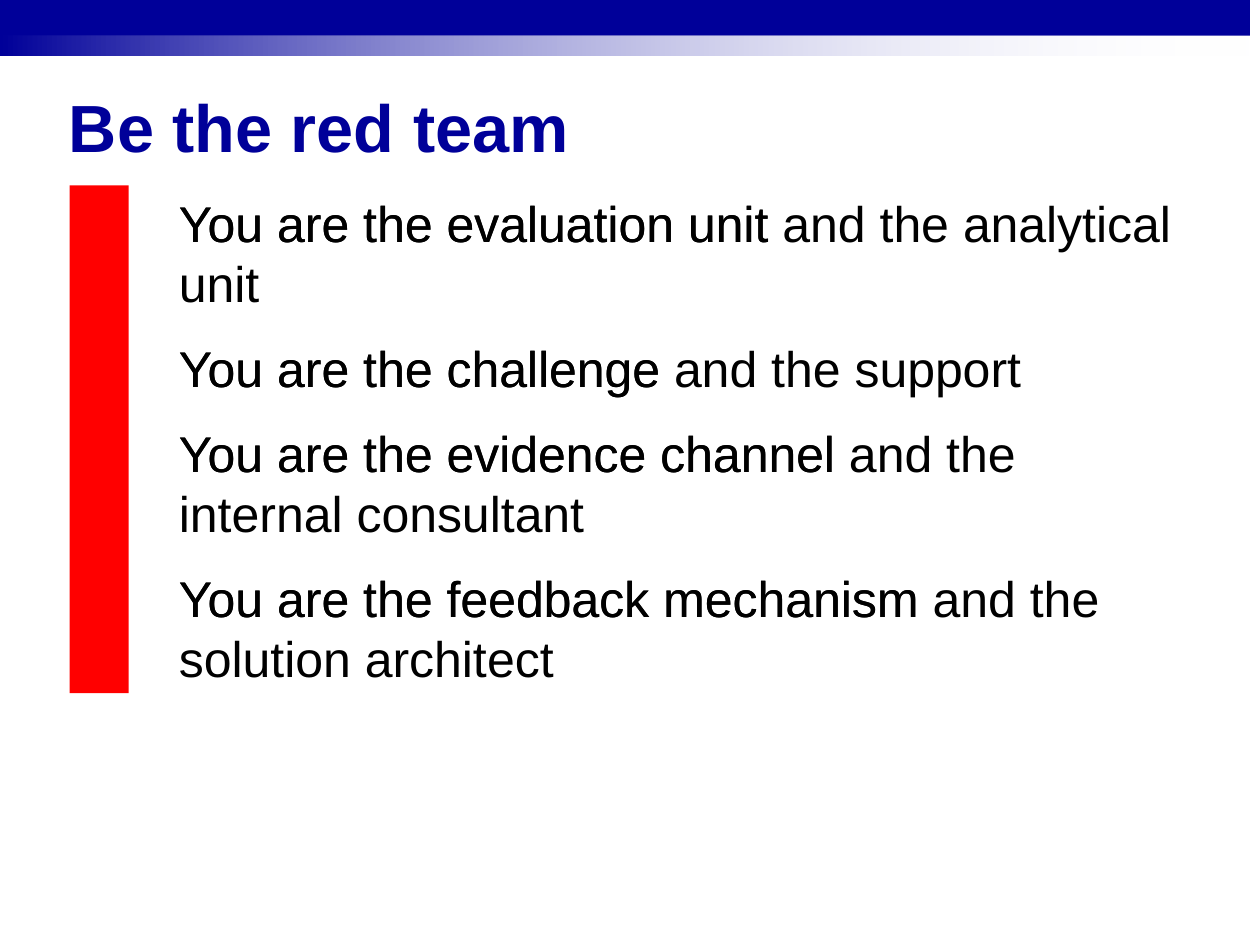

# Be the red team
You are the evaluation unit and the analytical unit
You are the challenge and the support
You are the evidence channel and the internal consultant
You are the feedback mechanism and the solution architect

You are the evaluation unit
You are the challenge
You are the evidence channel
You are the feedback mechanism